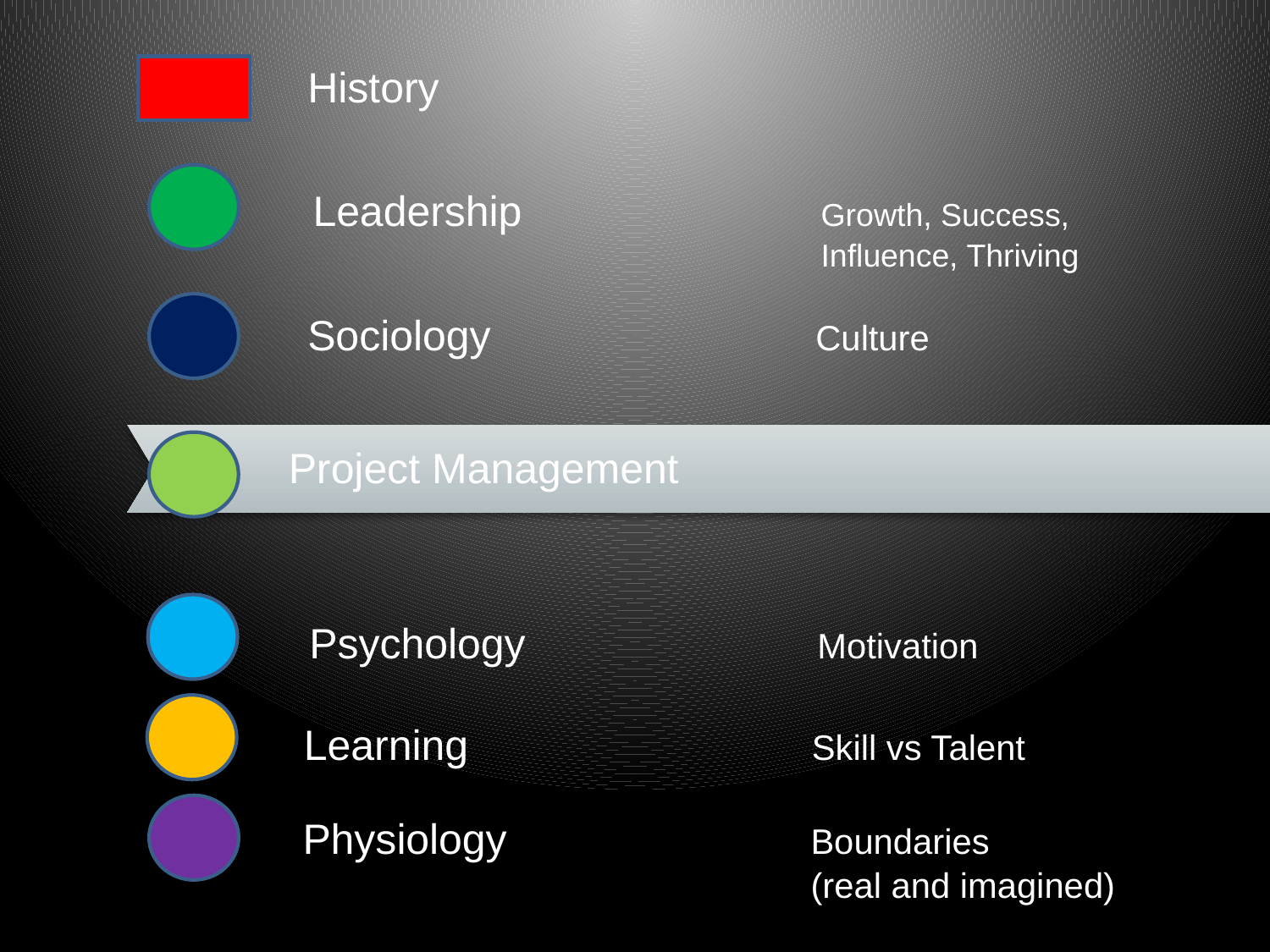

History

Leadership			Growth, Success,
				Influence, Thriving

Sociology			Culture

Project Management

Psychology			Motivation

Learning			Skill vs Talent

Physiology			Boundaries
				(real and imagined)